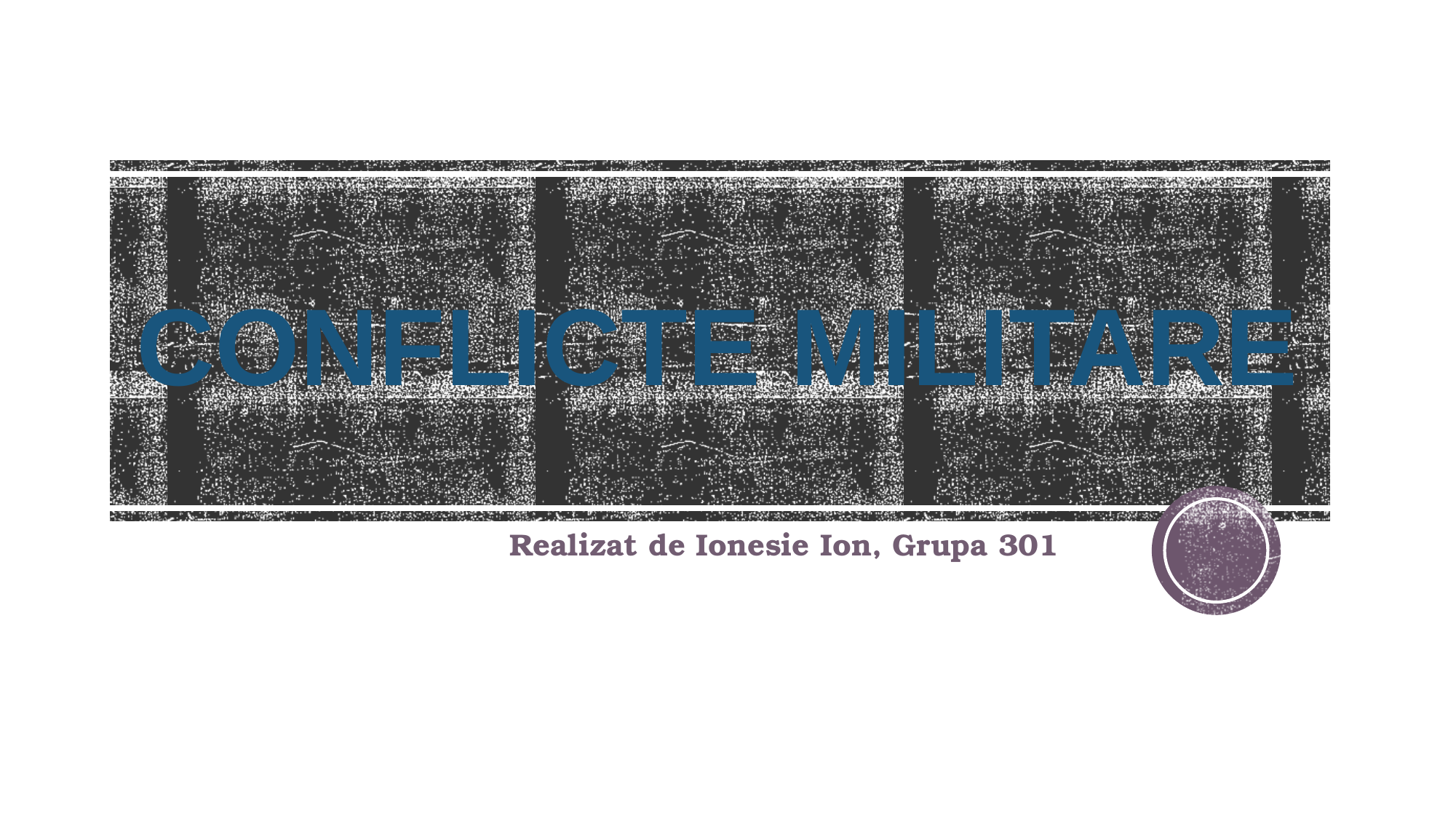

# CONFLICTE MILITARE
Realizat de Ionesie Ion, Grupa 301